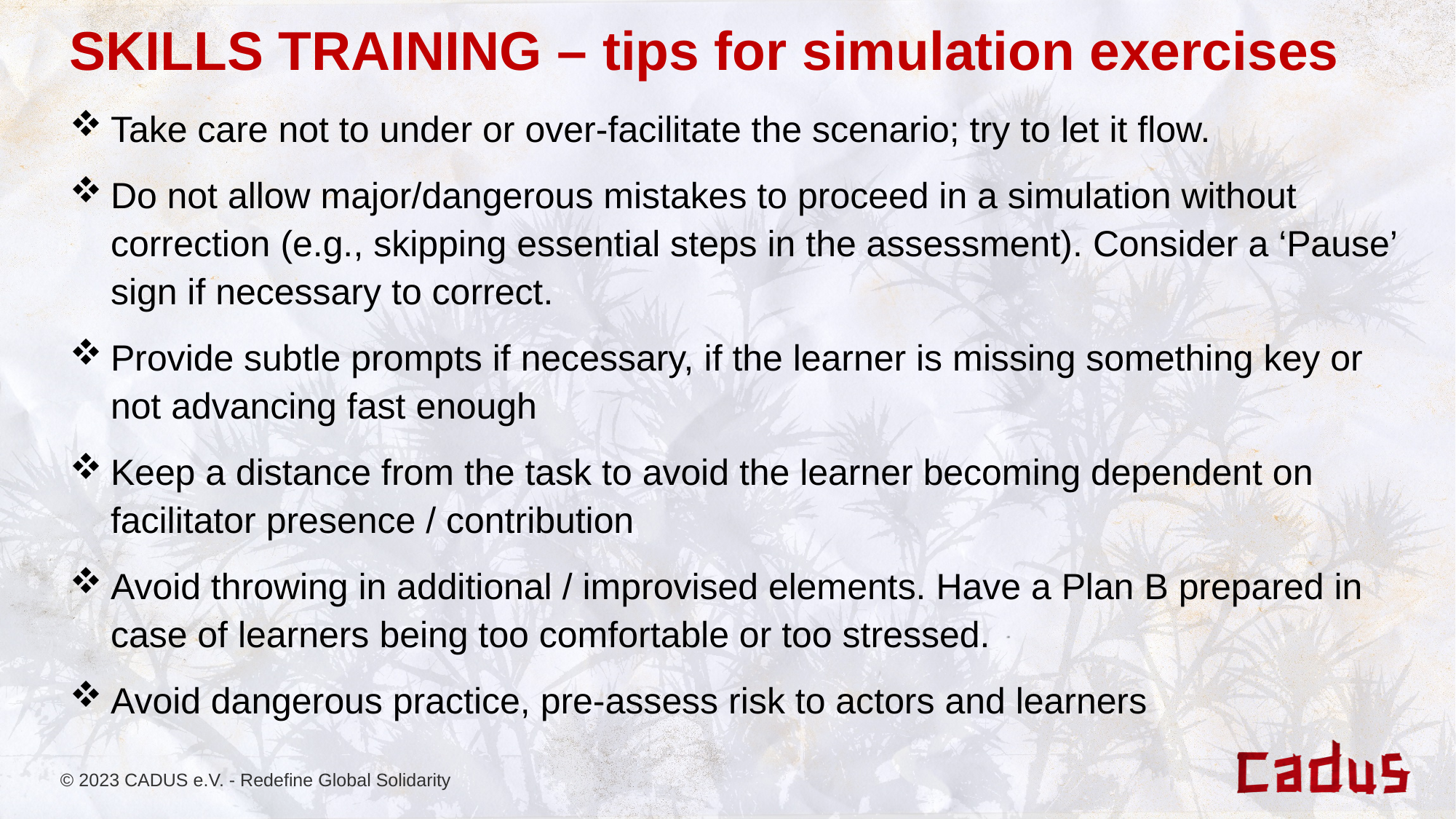

SKILLS TRAINING – tips for simulation exercises

Take care not to under or over-facilitate the scenario; try to let it flow.
Do not allow major/dangerous mistakes to proceed in a simulation without correction (e.g., skipping essential steps in the assessment). Consider a ‘Pause’ sign if necessary to correct.
Provide subtle prompts if necessary, if the learner is missing something key or not advancing fast enough
Keep a distance from the task to avoid the learner becoming dependent on facilitator presence / contribution
Avoid throwing in additional / improvised elements. Have a Plan B prepared in case of learners being too comfortable or too stressed.
Avoid dangerous practice, pre-assess risk to actors and learners